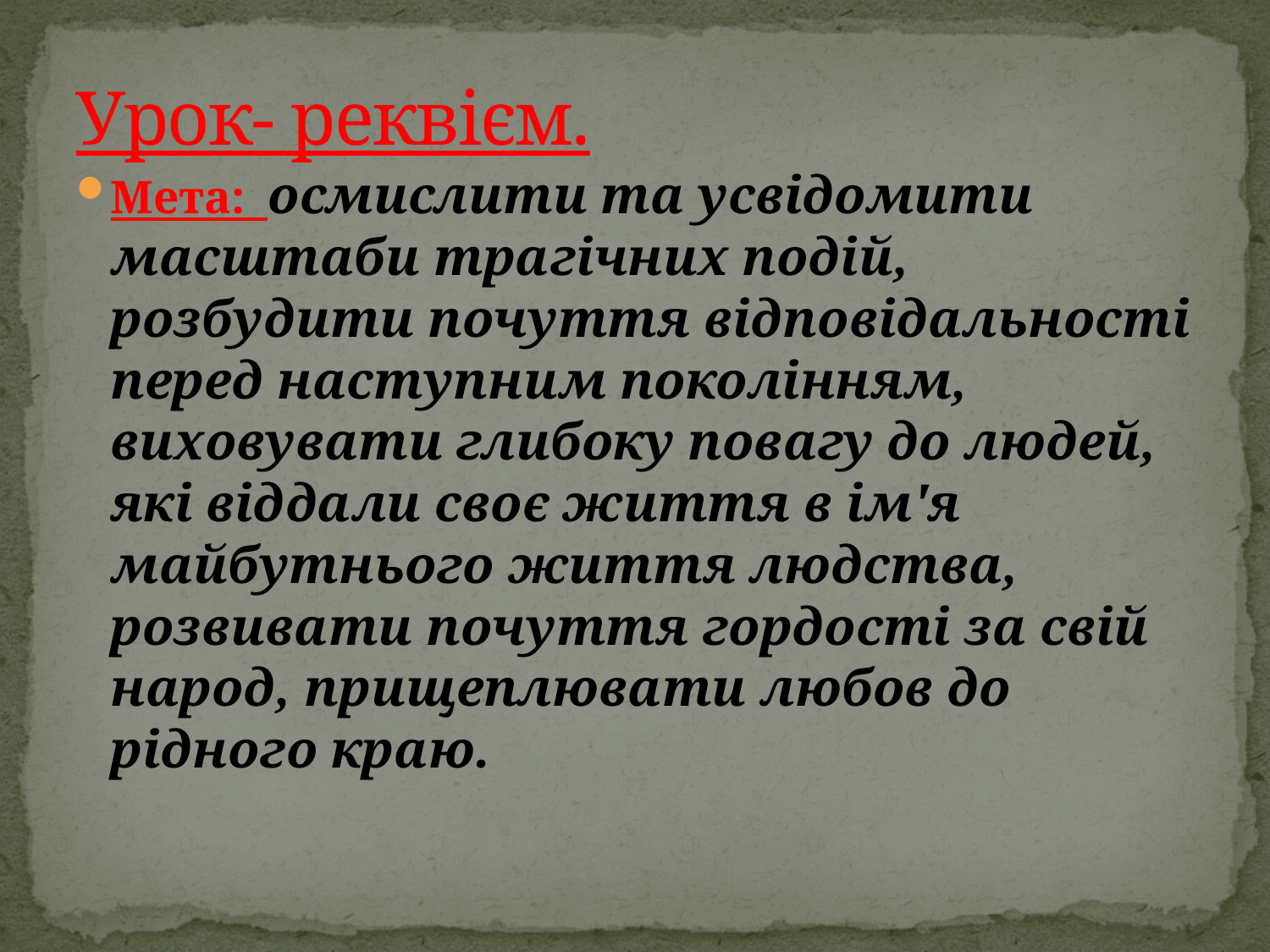

# Урок- реквієм.
Мета:  осмислити та усвідомити масштаби трагічних подій, розбудити почуття відповідальності перед наступним поколінням, виховувати глибоку повагу до людей, які віддали своє життя в ім'я майбутнього життя людства, розвивати почуття гордості за свій народ, прищеплювати любов до рідного краю.